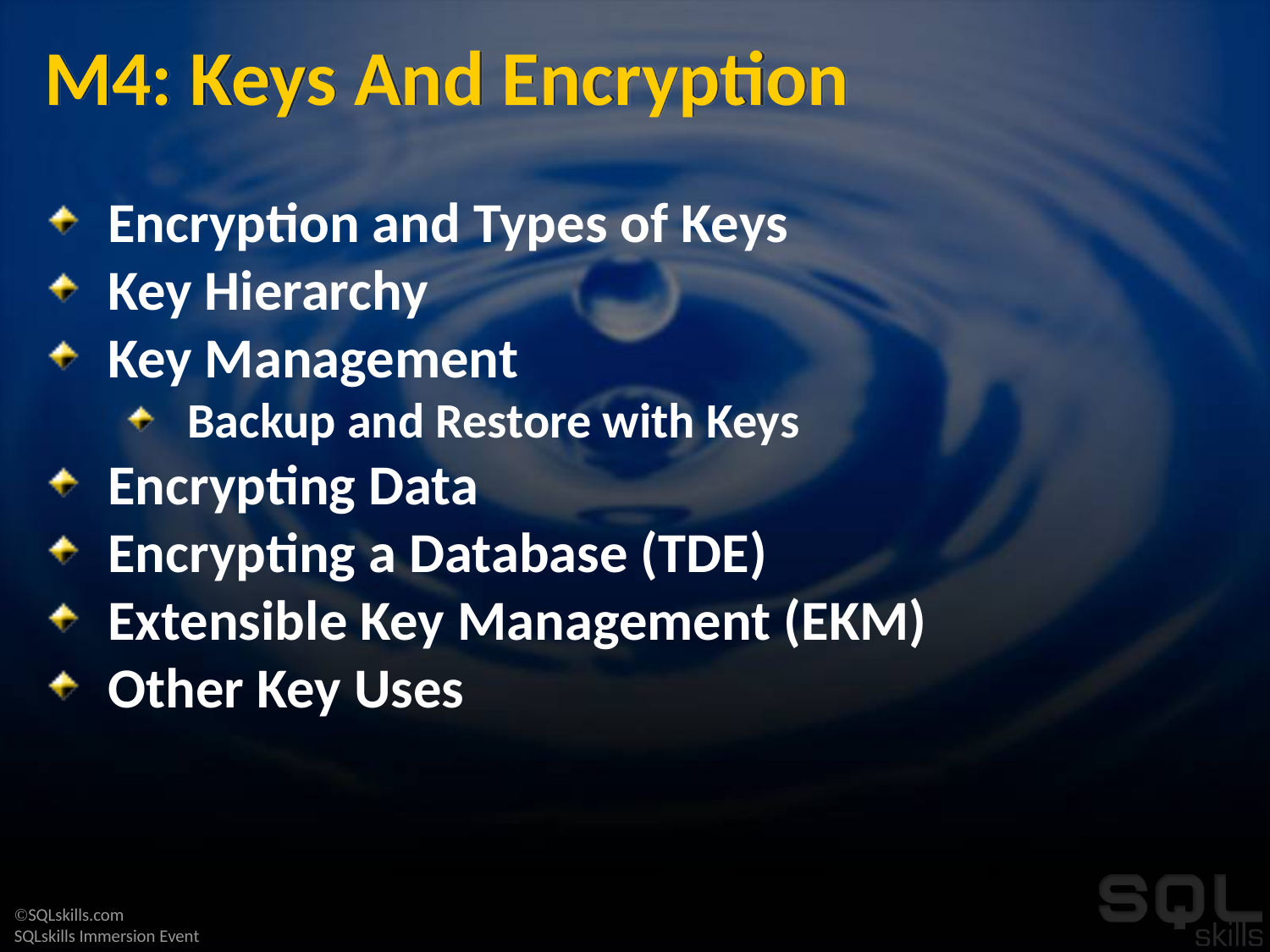

# M4: Keys And Encryption
Encryption and Types of Keys
Key Hierarchy
Key Management
Backup and Restore with Keys
Encrypting Data
Encrypting a Database (TDE)
Extensible Key Management (EKM)
Other Key Uses